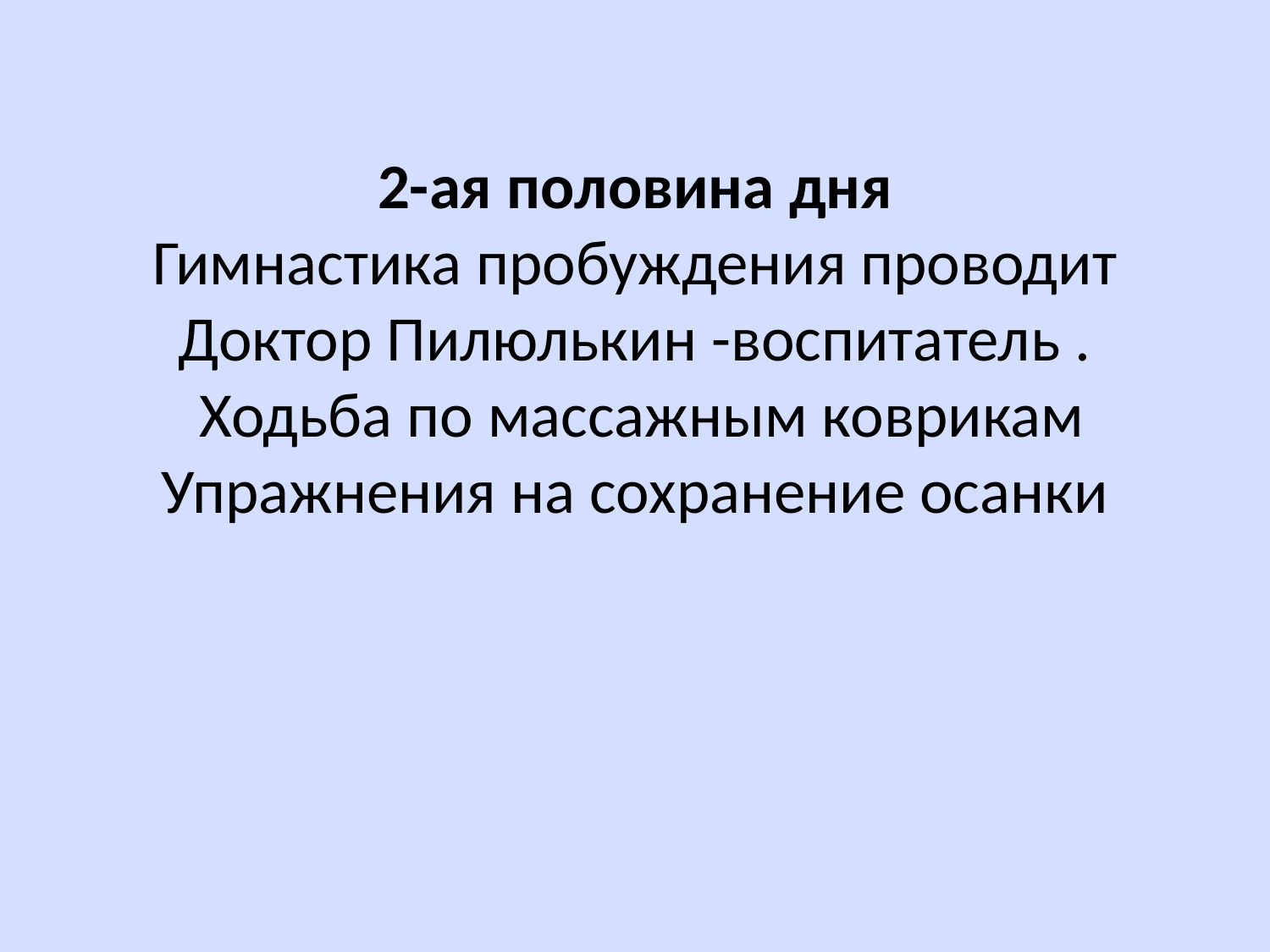

# 2-ая половина дня Гимнастика пробуждения проводит Доктор Пилюлькин -воспитатель . Ходьба по массажным коврикам Упражнения на сохранение осанки